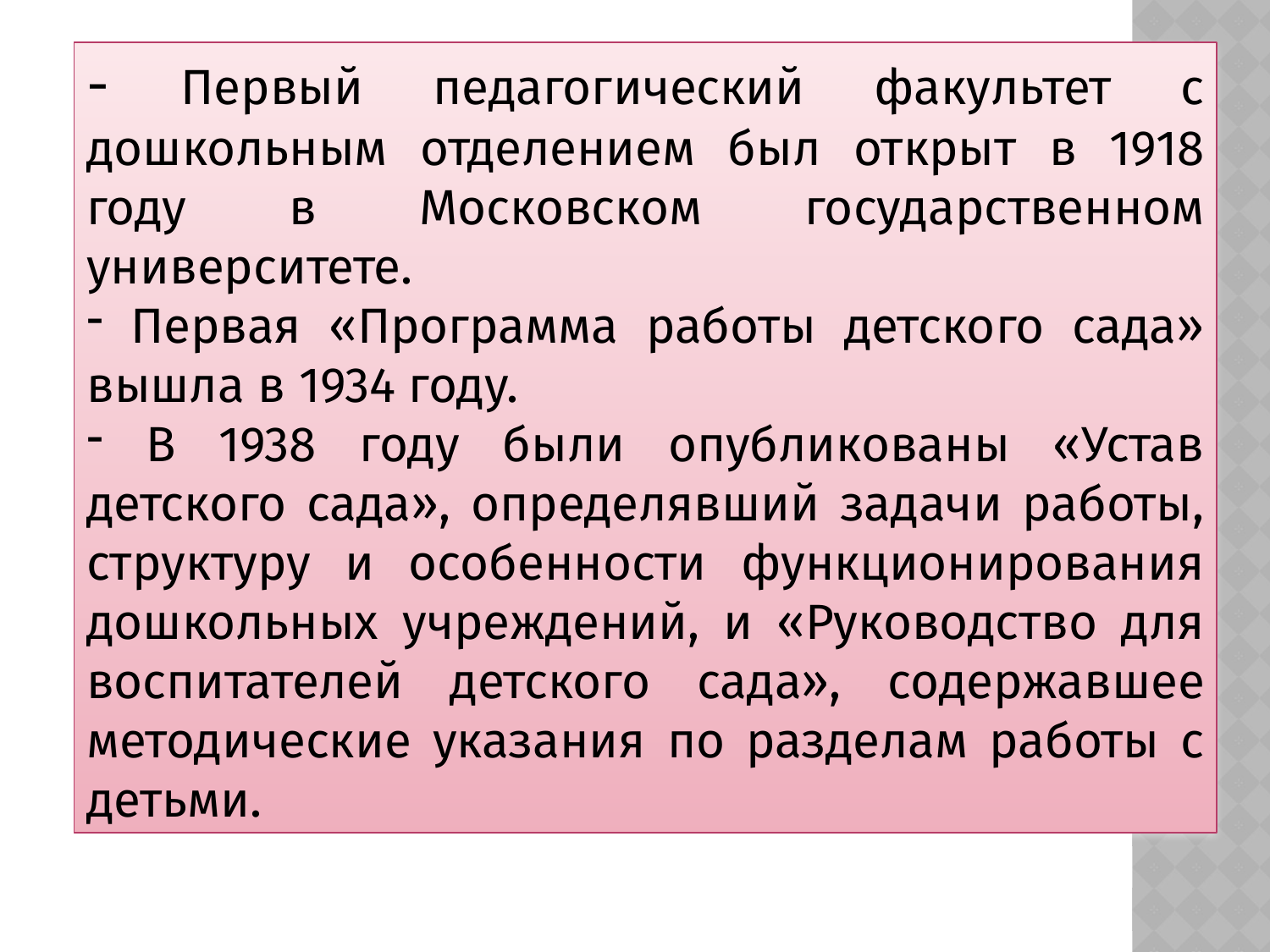

- Первый педагогический факультет с дошкольным отделением был открыт в 1918 году в Московском государственном университете.
 Первая «Программа работы детского сада» вышла в 1934 году.
 В 1938 году были опубликованы «Устав детского сада», определявший задачи работы, структуру и особенности функционирования дошкольных учреждений, и «Руководство для воспитателей детского сада», содержавшее методические указания по разделам работы с детьми.